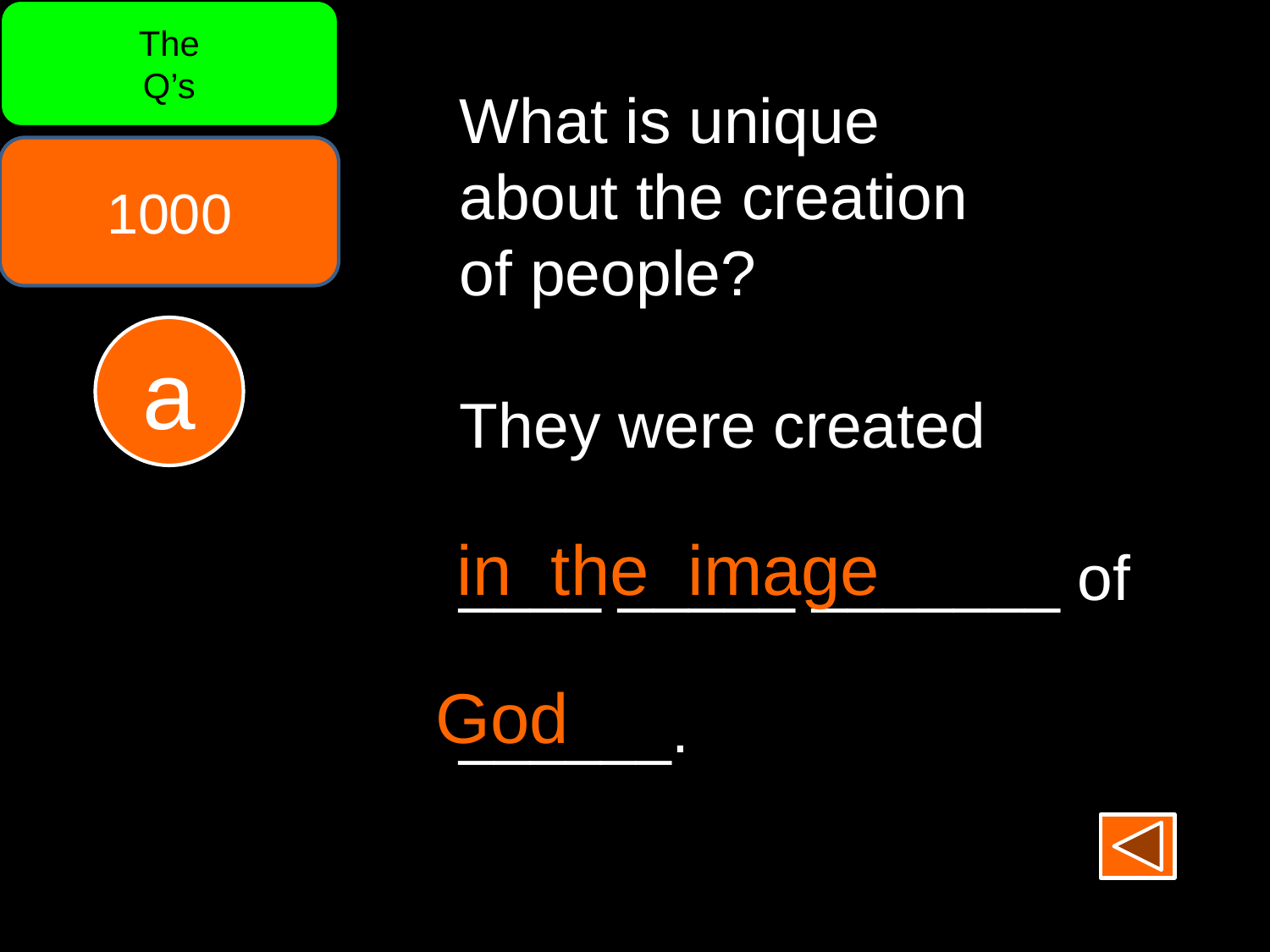

The
Q’s
What is unique
about the creation
of people?

They were created

____ _____ _______ of

______.
1000
a
in  the  image
God